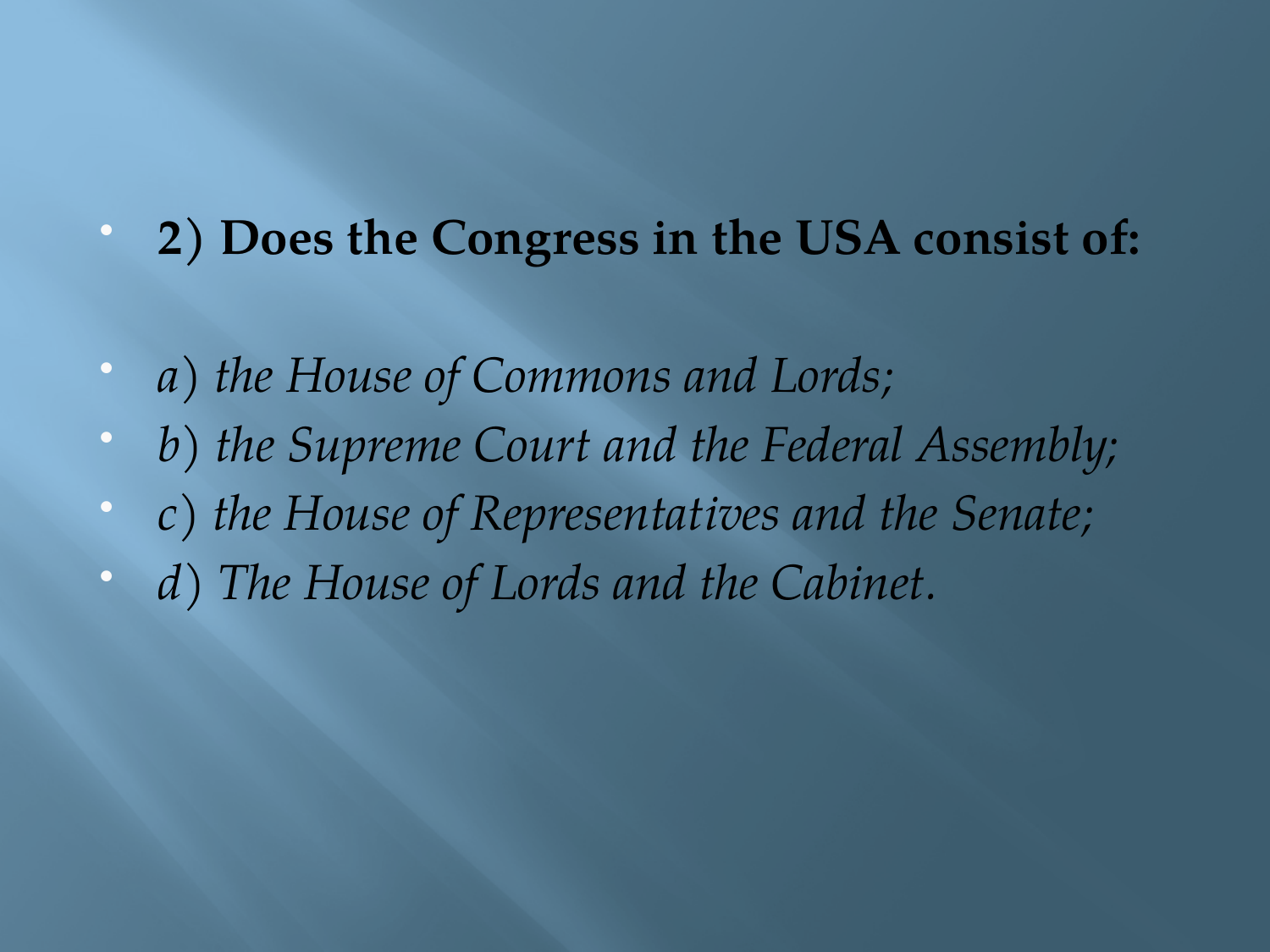

# 2) Does the Congress in the USA consist of:

a) the House of Commons and Lords;
b) the Supreme Court and the Federal Assembly;
c) the House of Representatives and the Senate;
d) The House of Lords and the Cabinet.